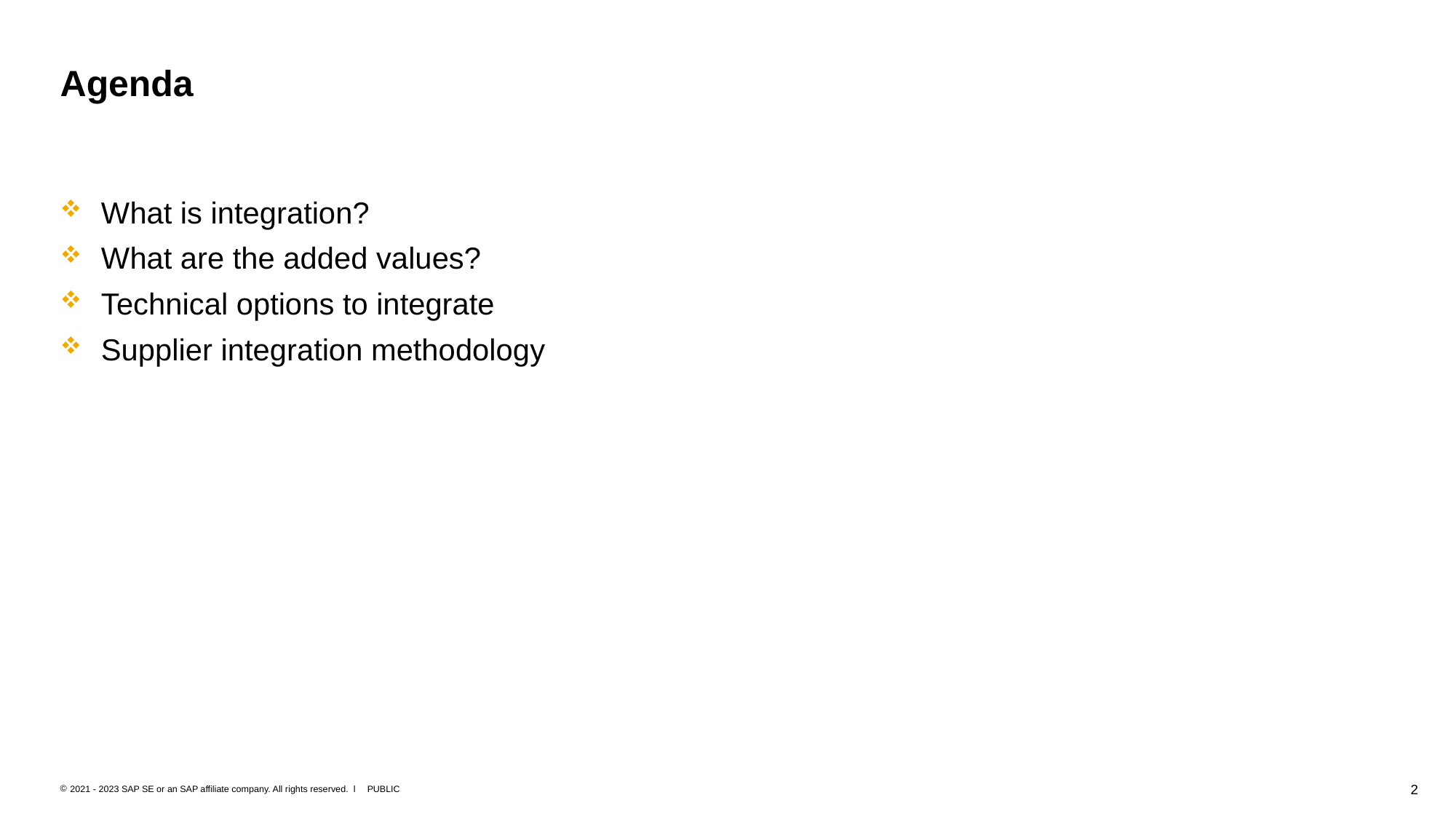

# Agenda
What is integration?
What are the added values?
Technical options to integrate
Supplier integration methodology